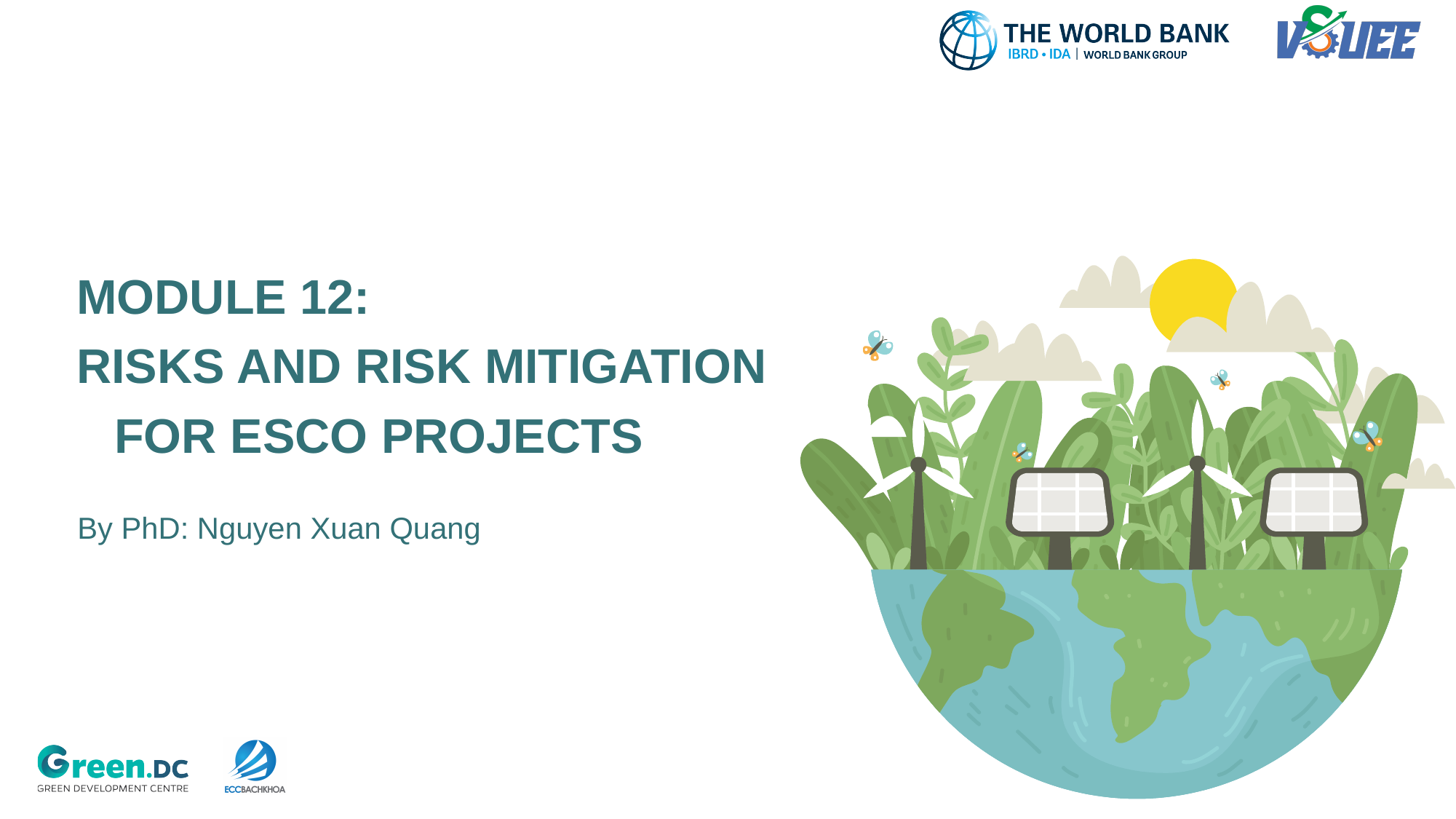

MODULE 12:
RISKS AND RISK MITIGATION FOR ESCO PROJECTS

By PhD: Nguyen Xuan Quang